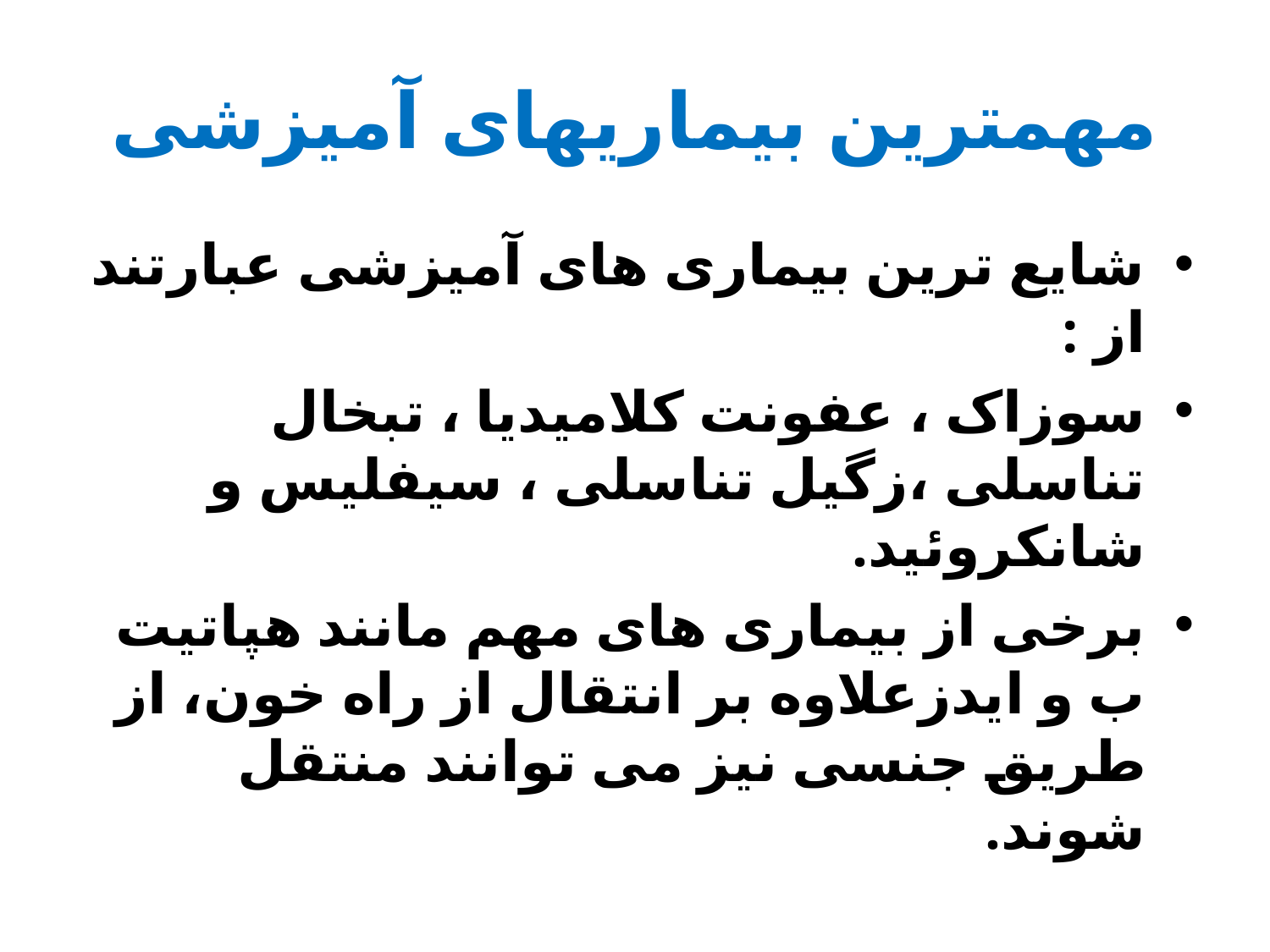

# مهمترین بیماریهای آمیزشی
شایع ترین بیماری های آمیزشی عبارتند از :
سوزاک ، عفونت کلامیدیا ، تبخال تناسلی ،زگیل تناسلی ، سیفلیس و شانکروئید.
برخی از بیماری های مهم مانند هپاتیت ب و ایدزعلاوه بر انتقال از راه خون، از طریق جنسی نیز می توانند منتقل شوند.